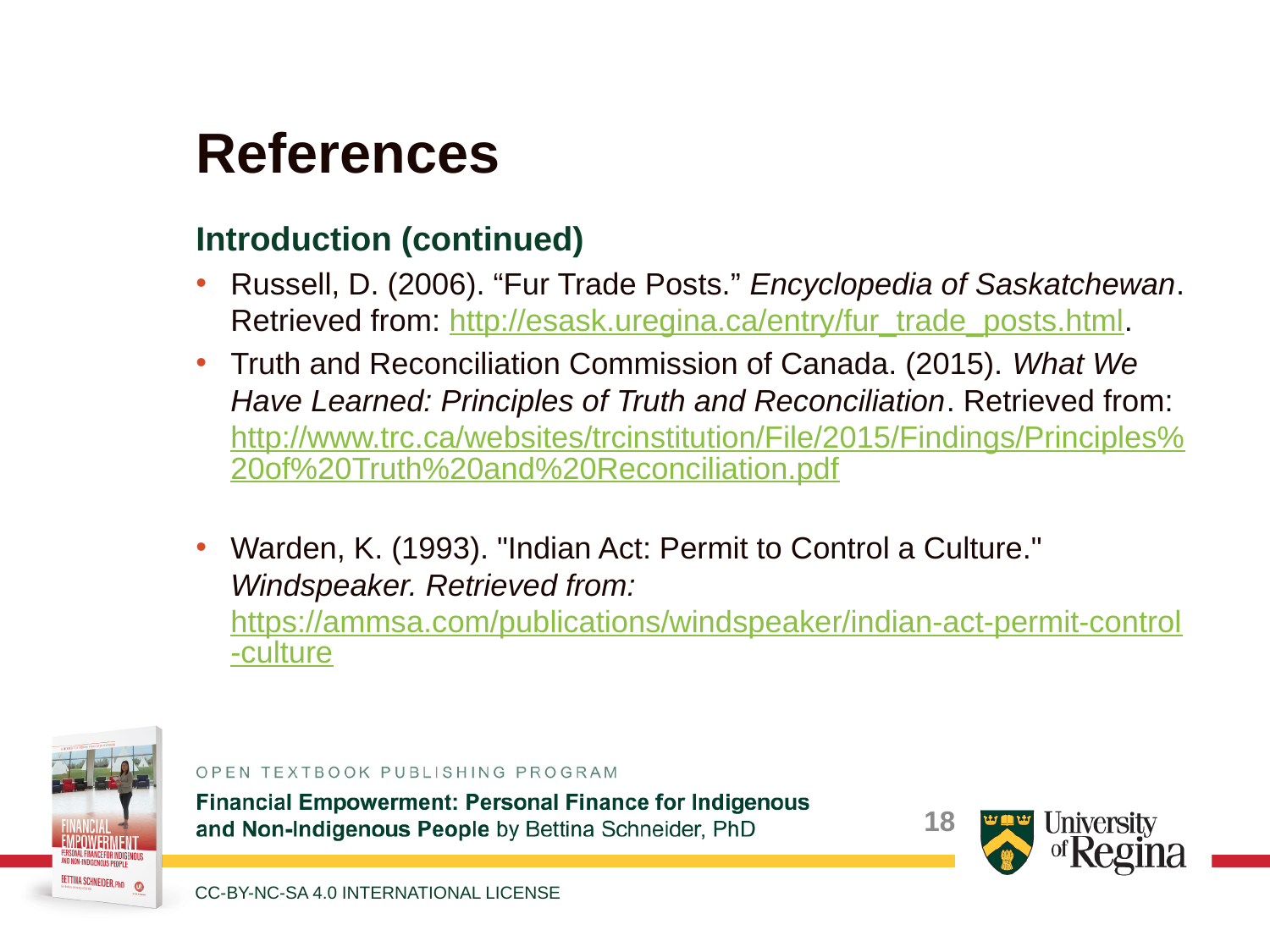

# References
Introduction (continued)
Russell, D. (2006). “Fur Trade Posts.” Encyclopedia of Saskatchewan. Retrieved from: http://esask.uregina.ca/entry/fur_trade_posts.html.
Truth and Reconciliation Commission of Canada. (2015). What We Have Learned: Principles of Truth and Reconciliation. Retrieved from: http://www.trc.ca/websites/trcinstitution/File/2015/Findings/Principles%20of%20Truth%20and%20Reconciliation.pdf
Warden, K. (1993). "Indian Act: Permit to Control a Culture." Windspeaker. Retrieved from: https://ammsa.com/publications/windspeaker/indian-act-permit-control-culture

18
CC-BY-NC-SA 4.0 INTERNATIONAL LICENSE